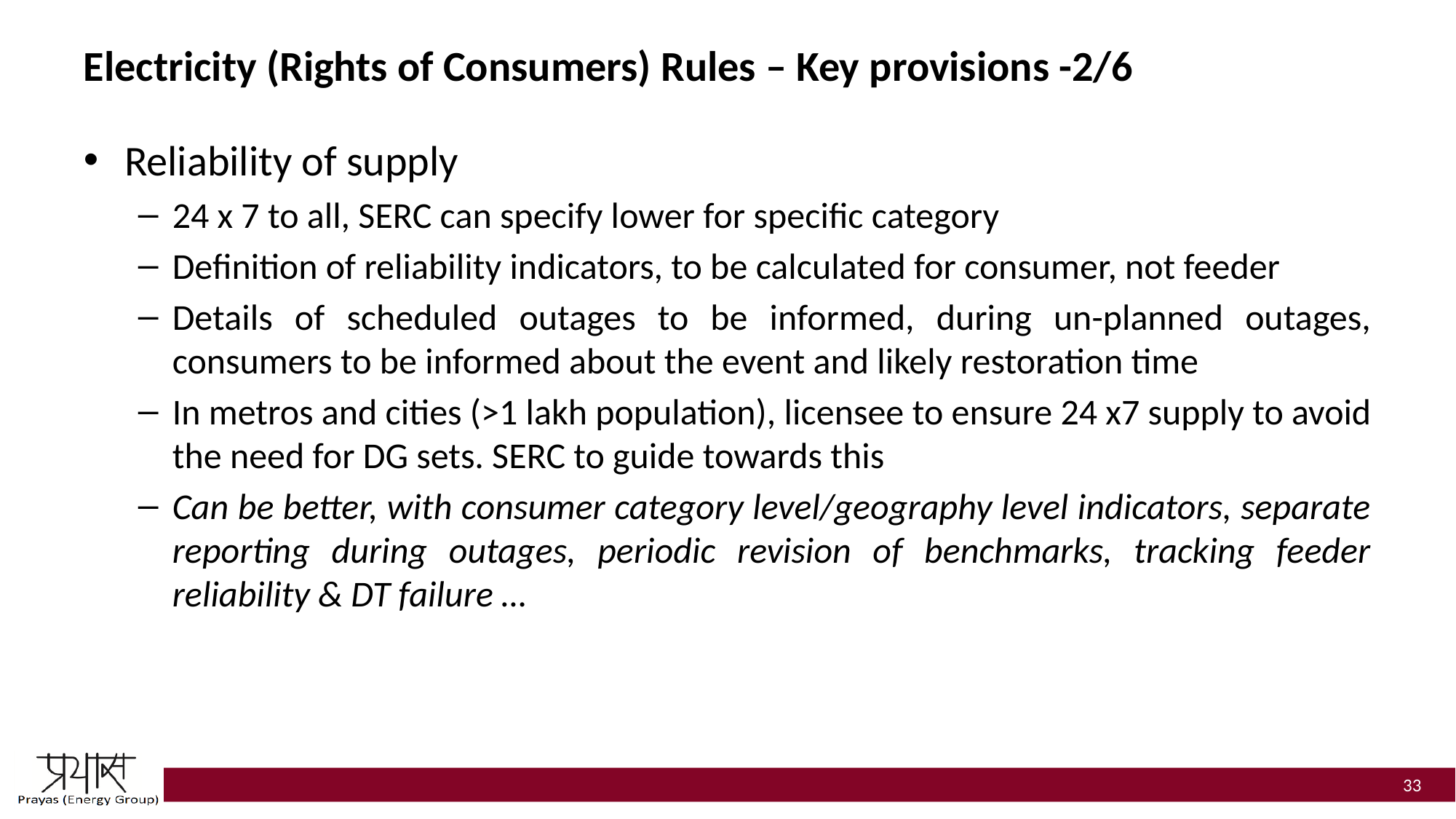

# Electricity (Rights of Consumers) Rules – Key provisions -2/6
Reliability of supply
24 x 7 to all, SERC can specify lower for specific category
Definition of reliability indicators, to be calculated for consumer, not feeder
Details of scheduled outages to be informed, during un-planned outages, consumers to be informed about the event and likely restoration time
In metros and cities (>1 lakh population), licensee to ensure 24 x7 supply to avoid the need for DG sets. SERC to guide towards this
Can be better, with consumer category level/geography level indicators, separate reporting during outages, periodic revision of benchmarks, tracking feeder reliability & DT failure …
33